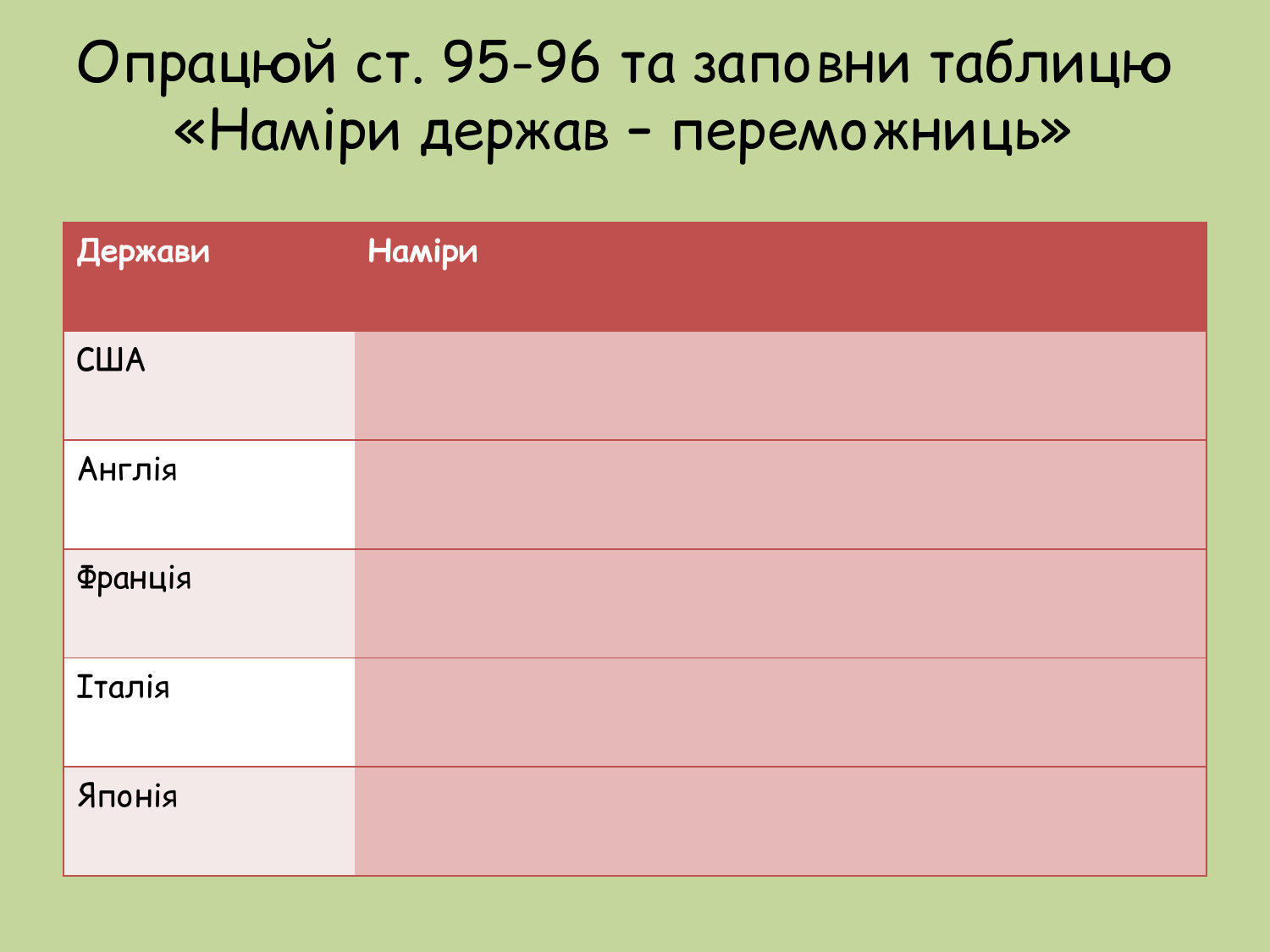

# Опрацюй ст. 95-96 та заповни таблицю «Наміри держав – переможниць»
| Держави | Наміри |
| --- | --- |
| США |  |
| Англія |  |
| Франція |  |
| Італія |  |
| Японія |  |